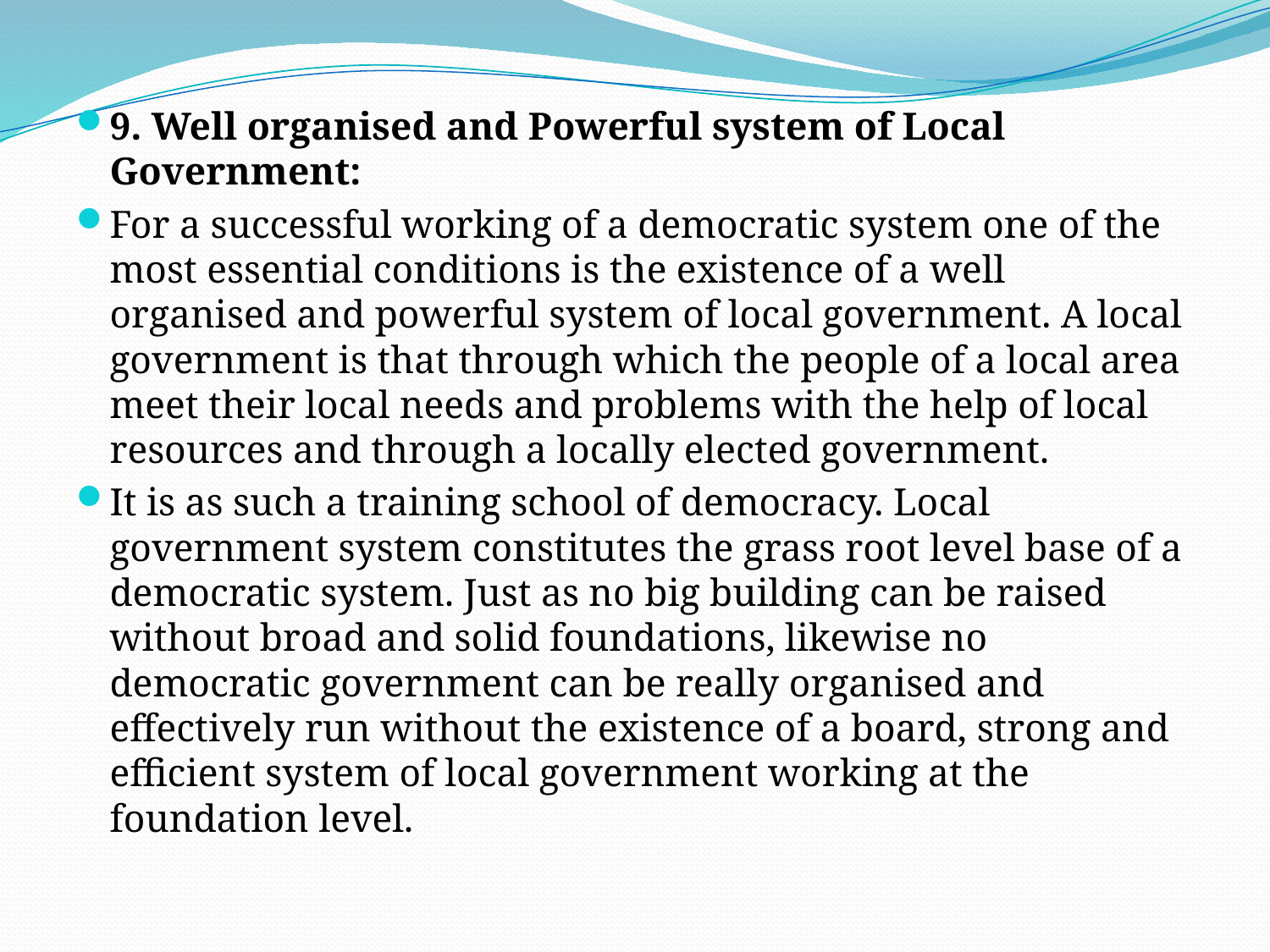

9. Well organised and Powerful system of Local Government:
For a successful working of a democratic system one of the most essential conditions is the existence of a well organised and powerful system of local government. A local government is that through which the people of a local area meet their local needs and problems with the help of local resources and through a locally elected government.
It is as such a training school of democracy. Local government system constitutes the grass root level base of a democratic system. Just as no big building can be raised without broad and solid foundations, likewise no democratic government can be really organised and effectively run without the existence of a board, strong and efficient system of local government working at the foundation level.

#